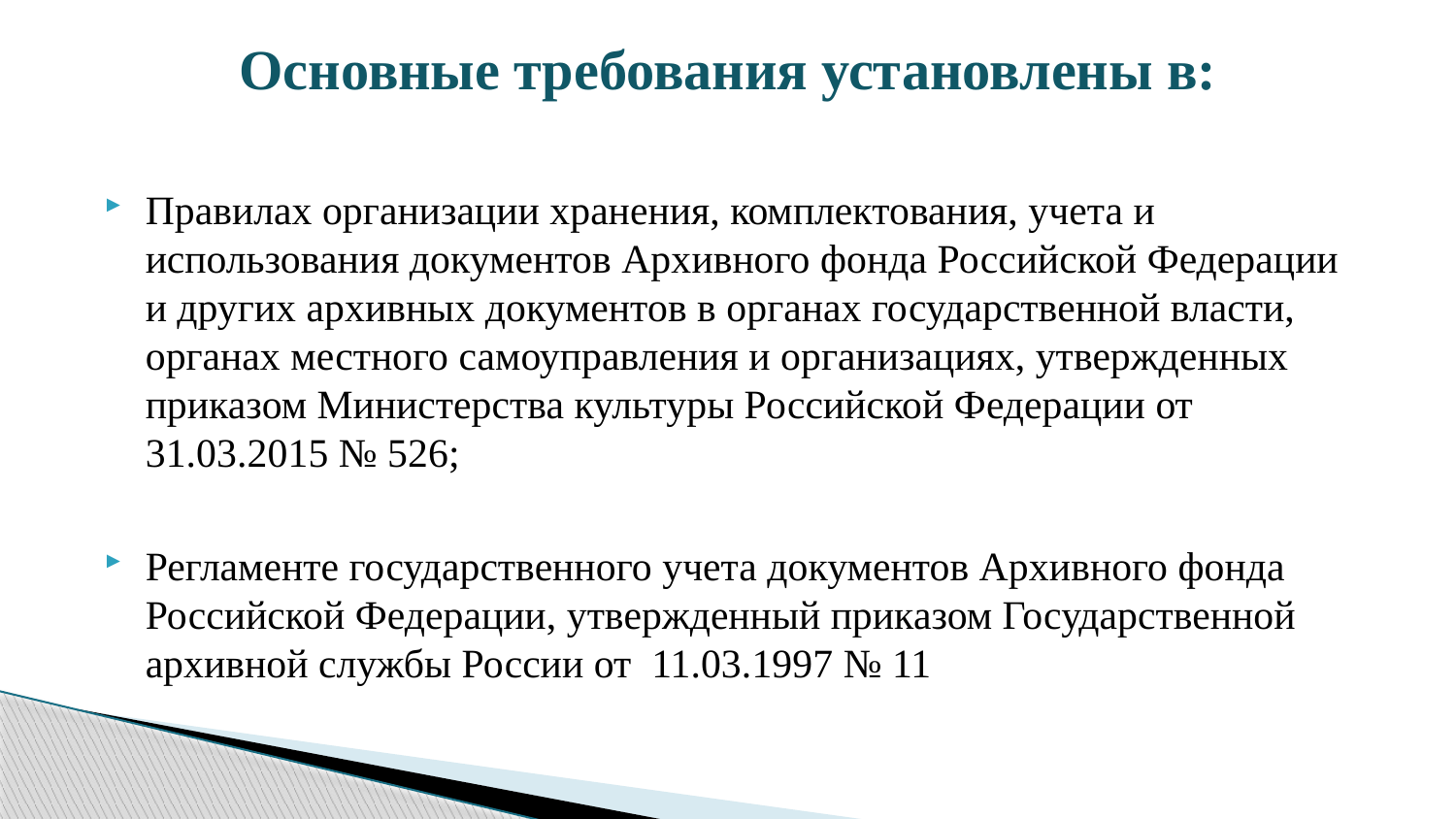

# Основные требования установлены в:
Правилах организации хранения, комплектования, учета и использования документов Архивного фонда Российской Федерации и других архивных документов в органах государственной власти, органах местного самоуправления и организациях, утвержденных приказом Министерства культуры Российской Федерации от 31.03.2015 № 526;

Регламенте государственного учета документов Архивного фонда Российской Федерации, утвержденный приказом Государственной архивной службы России от  11.03.1997 № 11